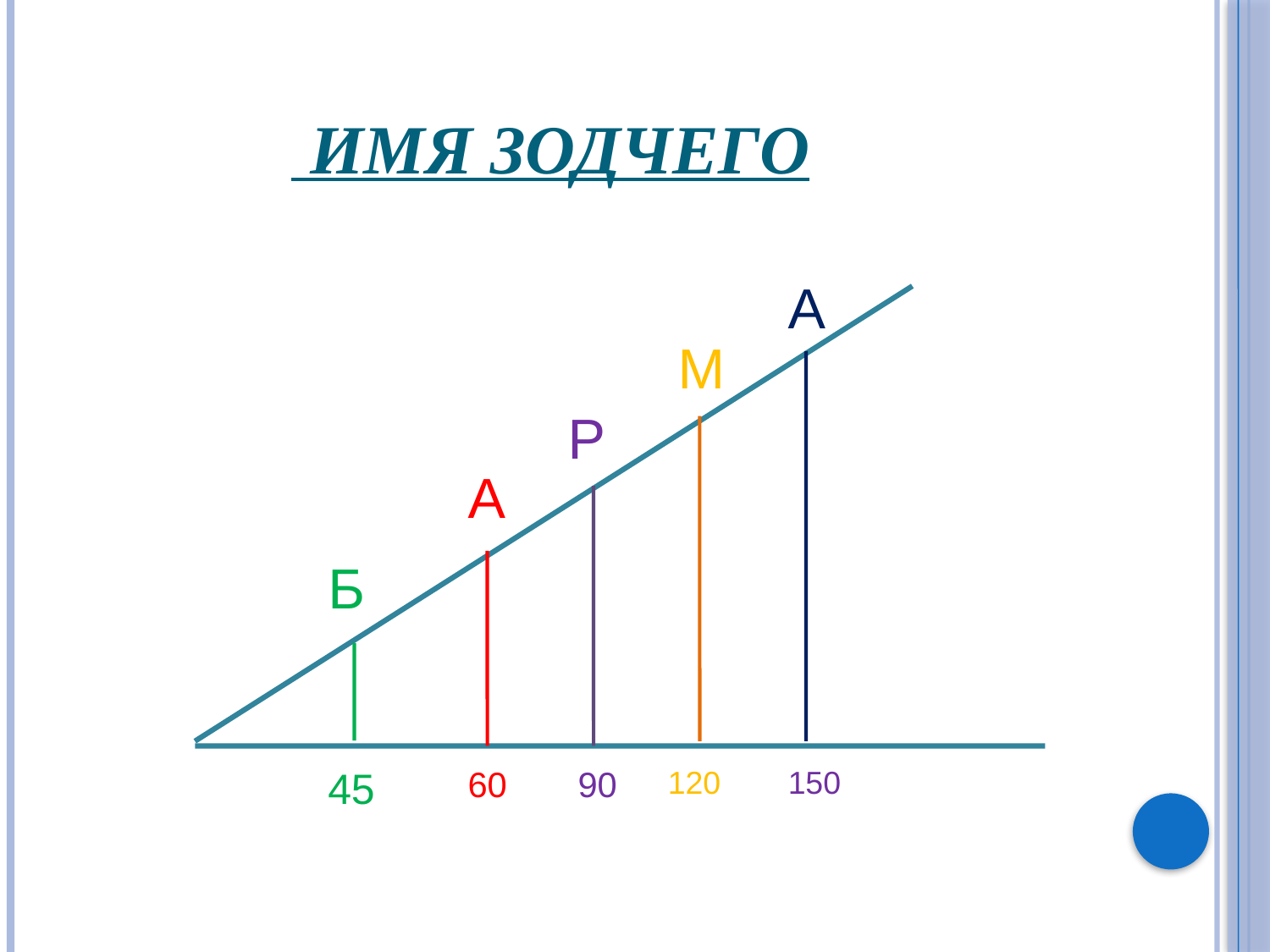

# Имя зодчего
А

М
Р
А
Б
45
60
90
120
150